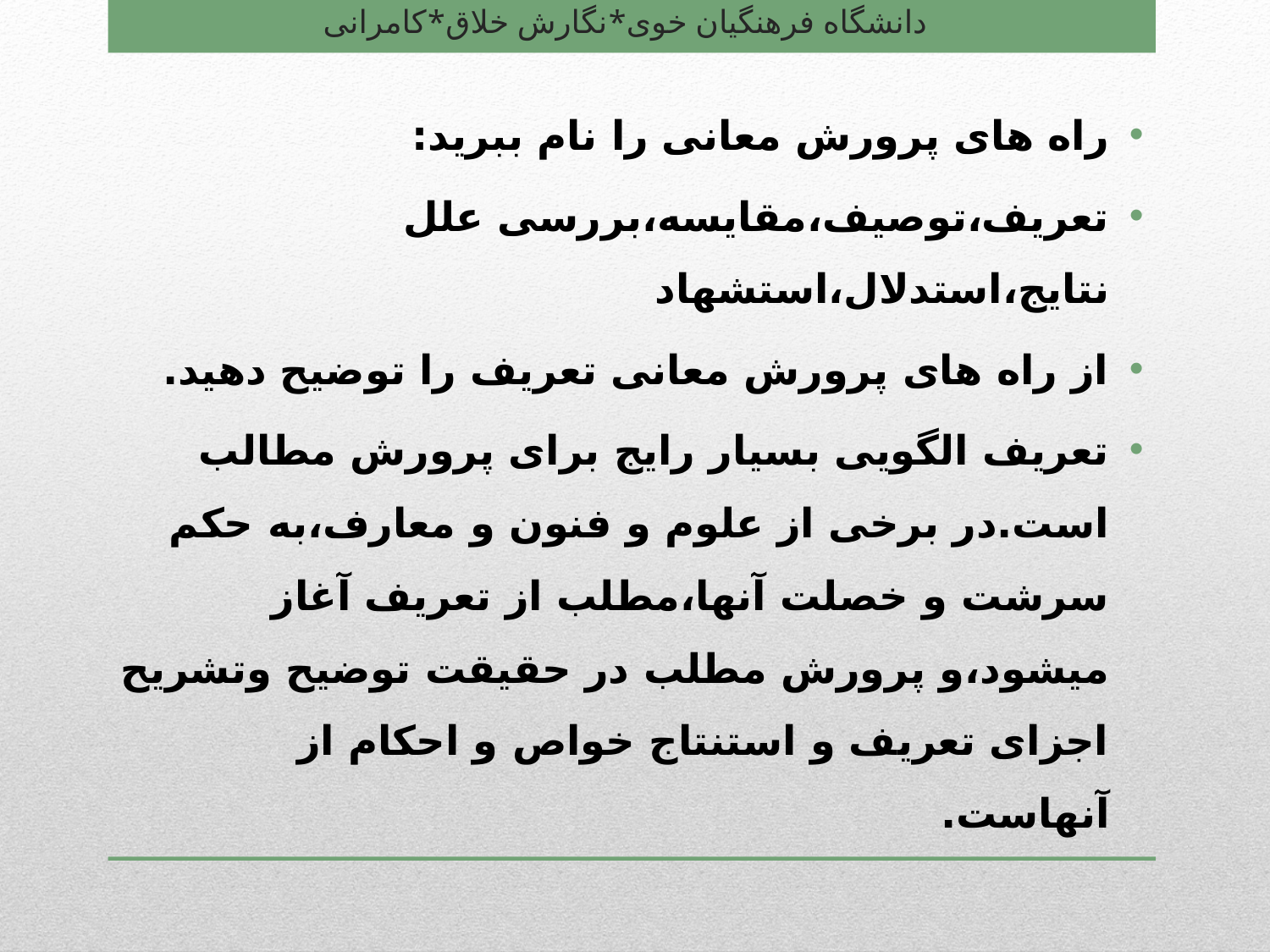

# دانشگاه فرهنگیان خوی*نگارش خلاق*کامرانی
راه های پرورش معانی را نام ببرید:
تعریف،توصیف،مقایسه،بررسی علل نتایج،استدلال،استشهاد
از راه های پرورش معانی تعریف را توضیح دهید.
تعریف الگویی بسیار رایج برای پرورش مطالب است.در برخی از علوم و فنون و معارف،به حکم سرشت و خصلت آنها،مطلب از تعریف آغاز میشود،و پرورش مطلب در حقیقت توضیح وتشریح اجزای تعریف و استنتاج خواص و احکام از آنهاست.